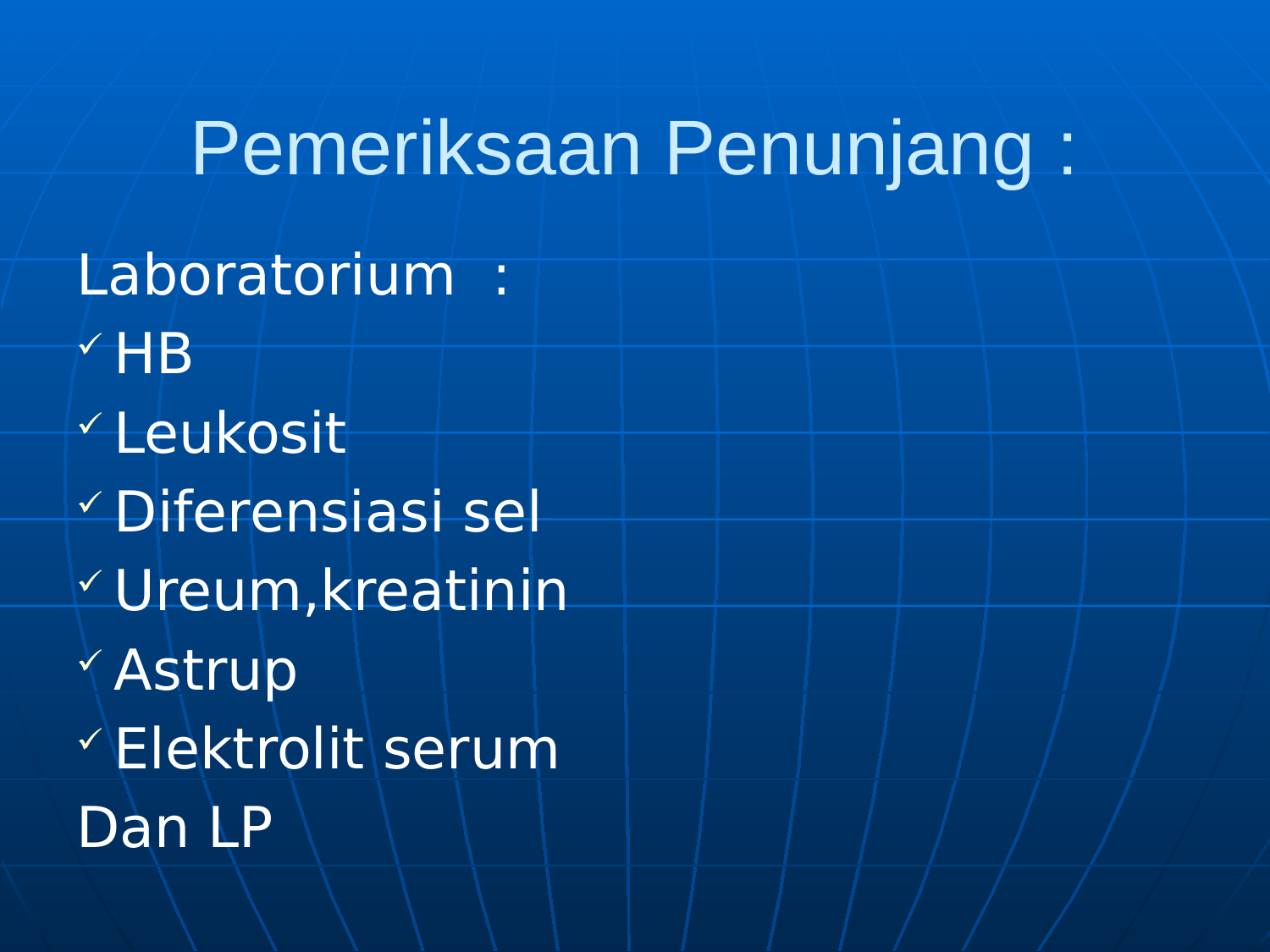

Pemeriksaan Penunjang :
Laboratorium  :
HB
Leukosit
Diferensiasi sel
Ureum,kreatinin
Astrup
Elektrolit serum
Dan LP